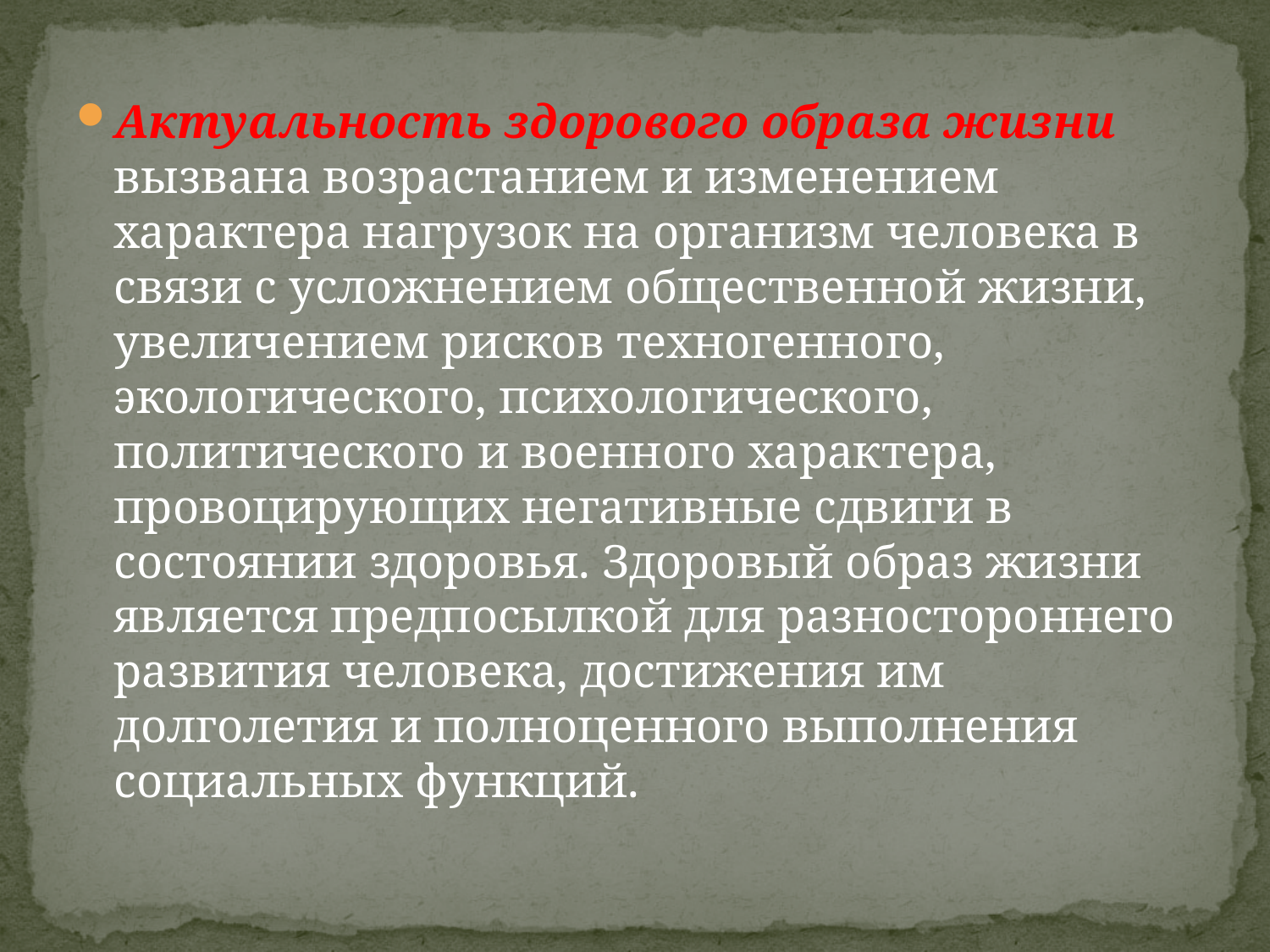

Актуальность здорового образа жизни вызвана возрастанием и изменением характера нагрузок на организм человека в связи с усложнением общественной жизни, увеличением рисков техногенного, экологического, психологического, политического и военного характера, провоцирующих негативные сдвиги в состоянии здоровья. Здоровый образ жизни является предпосылкой для разностороннего развития человека, достижения им долголетия и полноценного выполнения социальных функций.